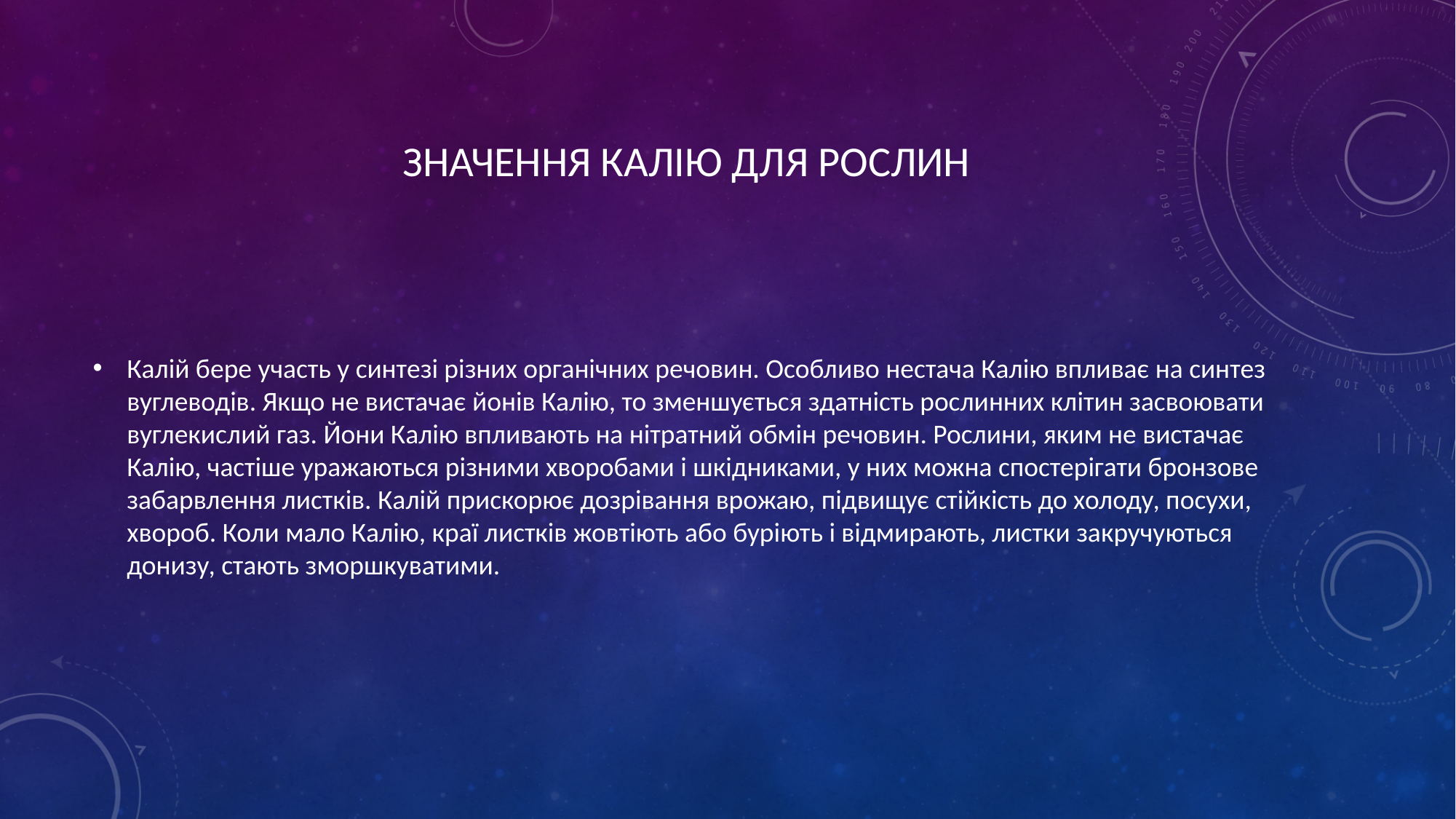

# Значення Калію для рослин
Калій бере участь у синтезі різних органічних речовин. Особливо нестача Калію впливає на синтез вуглеводів. Якщо не вистачає йонів Калію, то зменшується здатність рослинних клітин засвоювати вуглекислий газ. Йони Калію впливають на нітратний обмін речовин. Рослини, яким не вистачає Калію, частіше уражаються різними хворобами і шкідниками, у них можна спостерігати бронзове забарвлення листків. Калій прискорює дозрівання врожаю, підвищує стійкість до холоду, посухи, хвороб. Коли мало Калію, краї листків жовтіють або буріють і відмирають, листки закручуються донизу, стають зморшкуватими.